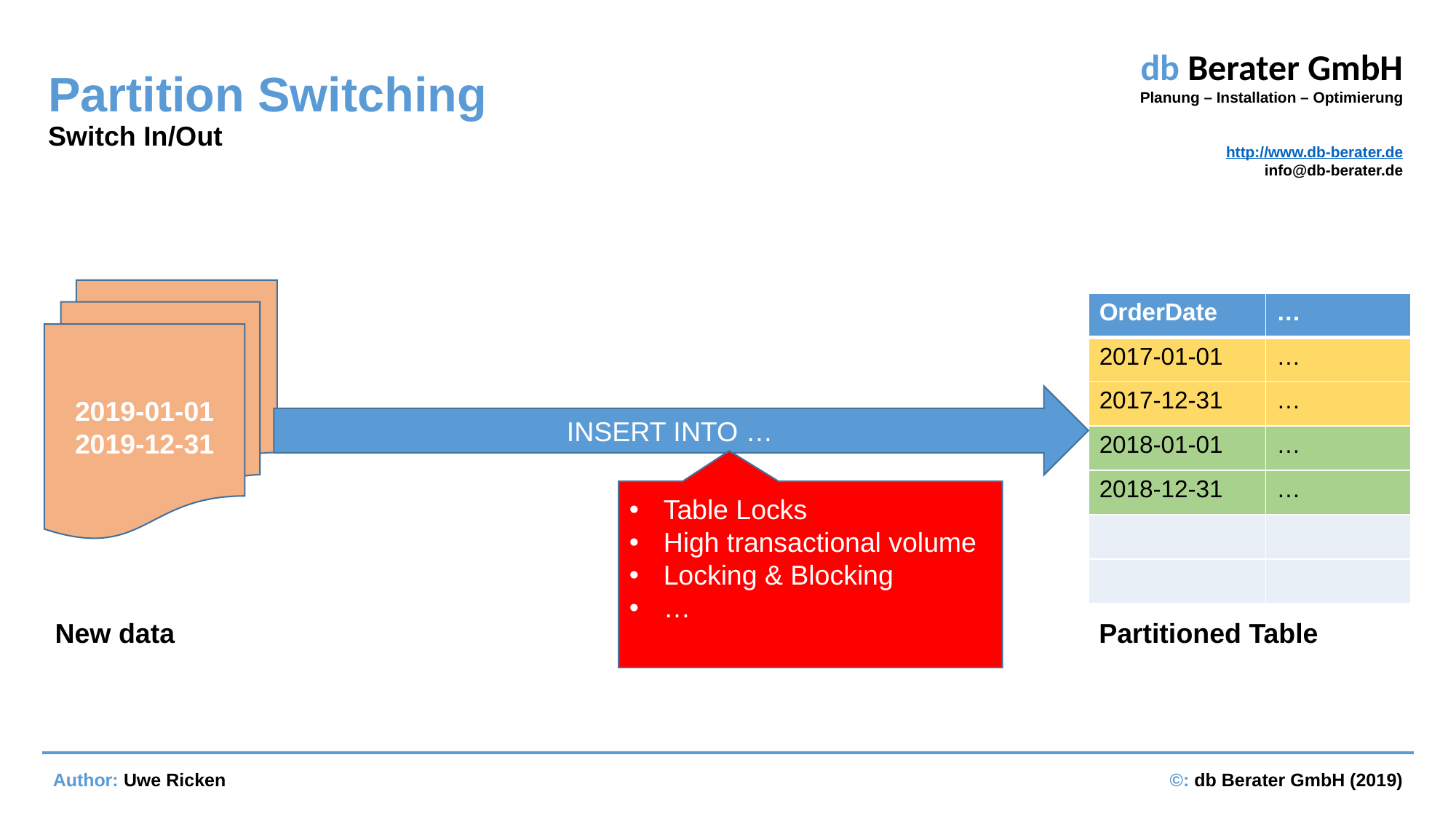

# Partition Switching Switch In/Out
2019-01-01
2019-12-31
| OrderDate | … |
| --- | --- |
| 2017-01-01 | … |
| 2017-12-31 | … |
| 2018-01-01 | … |
| 2018-12-31 | … |
|  |  |
|  |  |
INSERT INTO …
Table Locks
High transactional volume
Locking & Blocking
…

New data
Partitioned Table